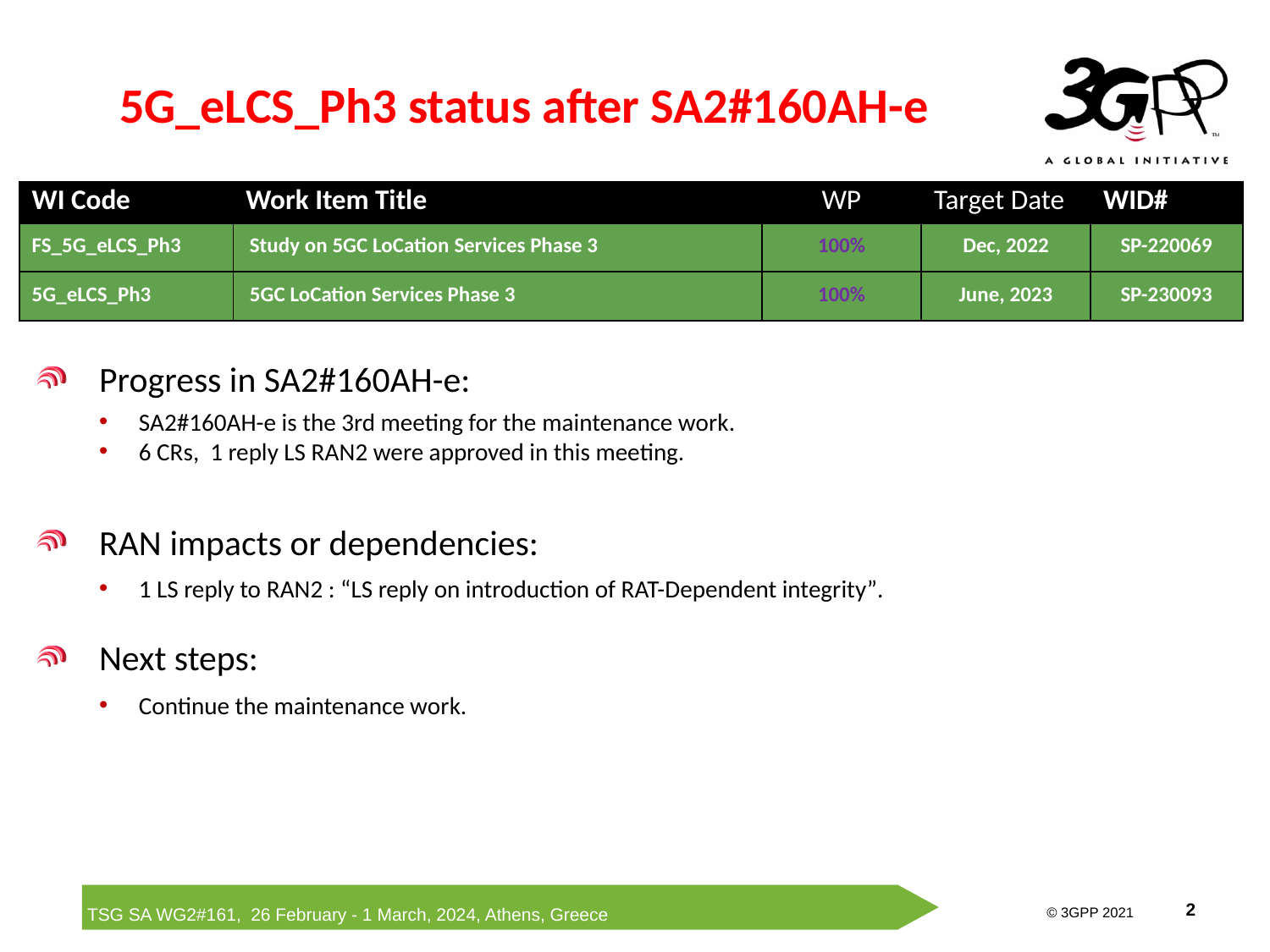

# 5G_eLCS_Ph3 status after SA2#160AH-e
| WI Code | Work Item Title | WP | Target Date | WID# |
| --- | --- | --- | --- | --- |
| FS\_5G\_eLCS\_Ph3 | Study on 5GC LoCation Services Phase 3 | 100% | Dec, 2022 | SP-220069 |
| 5G\_eLCS\_Ph3 | 5GC LoCation Services Phase 3 | 100% | June, 2023 | SP-230093 |
Progress in SA2#160AH-e:
SA2#160AH-e is the 3rd meeting for the maintenance work.
6 CRs,  1 reply LS RAN2 were approved in this meeting.

RAN impacts or dependencies:
1 LS reply to RAN2 : “LS reply on introduction of RAT-Dependent integrity”.

Next steps:
Continue the maintenance work.